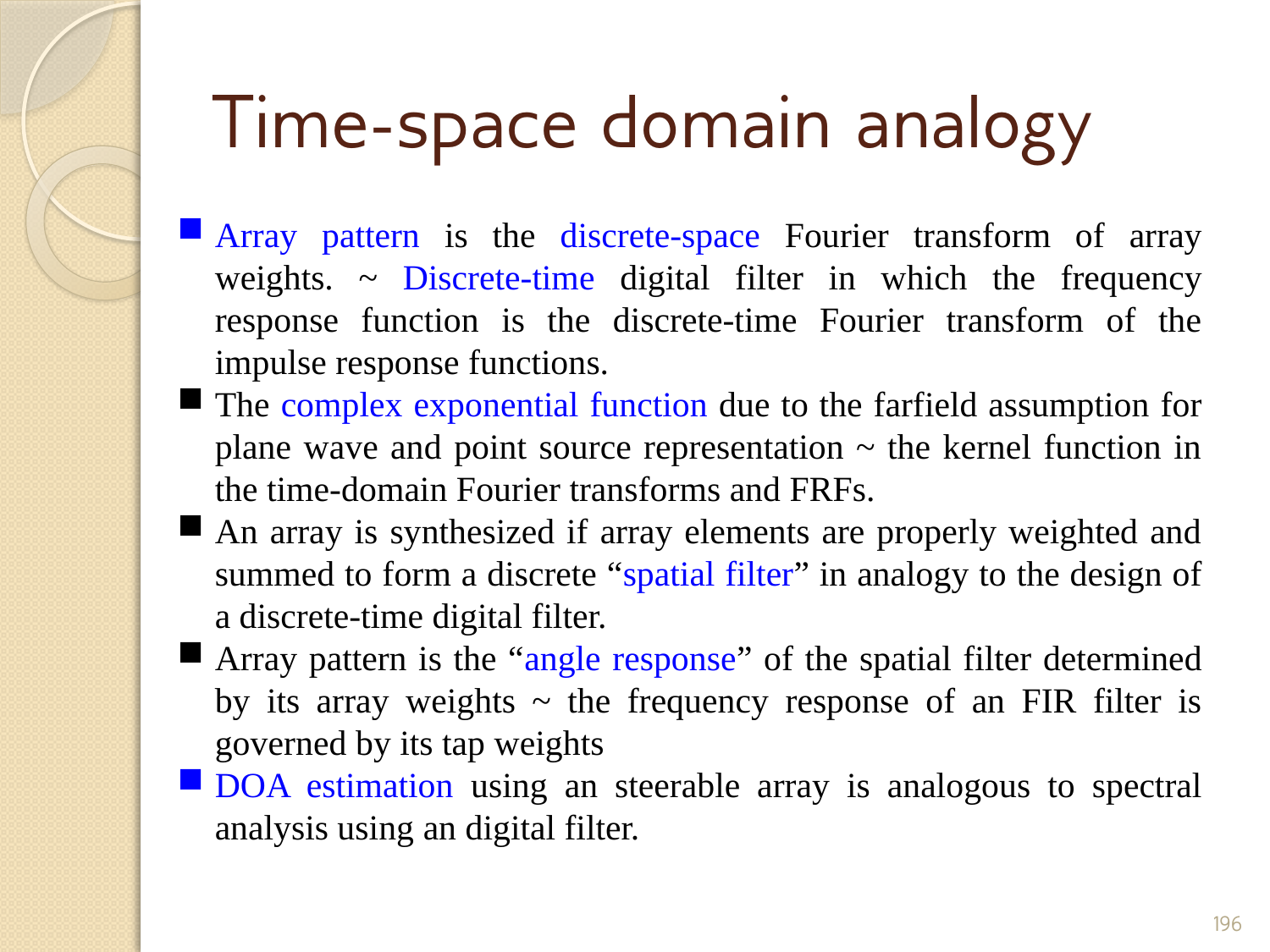

# Time-space domain analogy
Array pattern is the discrete-space Fourier transform of array weights. ~ Discrete-time digital filter in which the frequency response function is the discrete-time Fourier transform of the impulse response functions.
The complex exponential function due to the farfield assumption for plane wave and point source representation ~ the kernel function in the time-domain Fourier transforms and FRFs.
An array is synthesized if array elements are properly weighted and summed to form a discrete “spatial filter” in analogy to the design of a discrete-time digital filter.
Array pattern is the “angle response” of the spatial filter determined by its array weights ~ the frequency response of an FIR filter is governed by its tap weights
DOA estimation using an steerable array is analogous to spectral analysis using an digital filter.
196